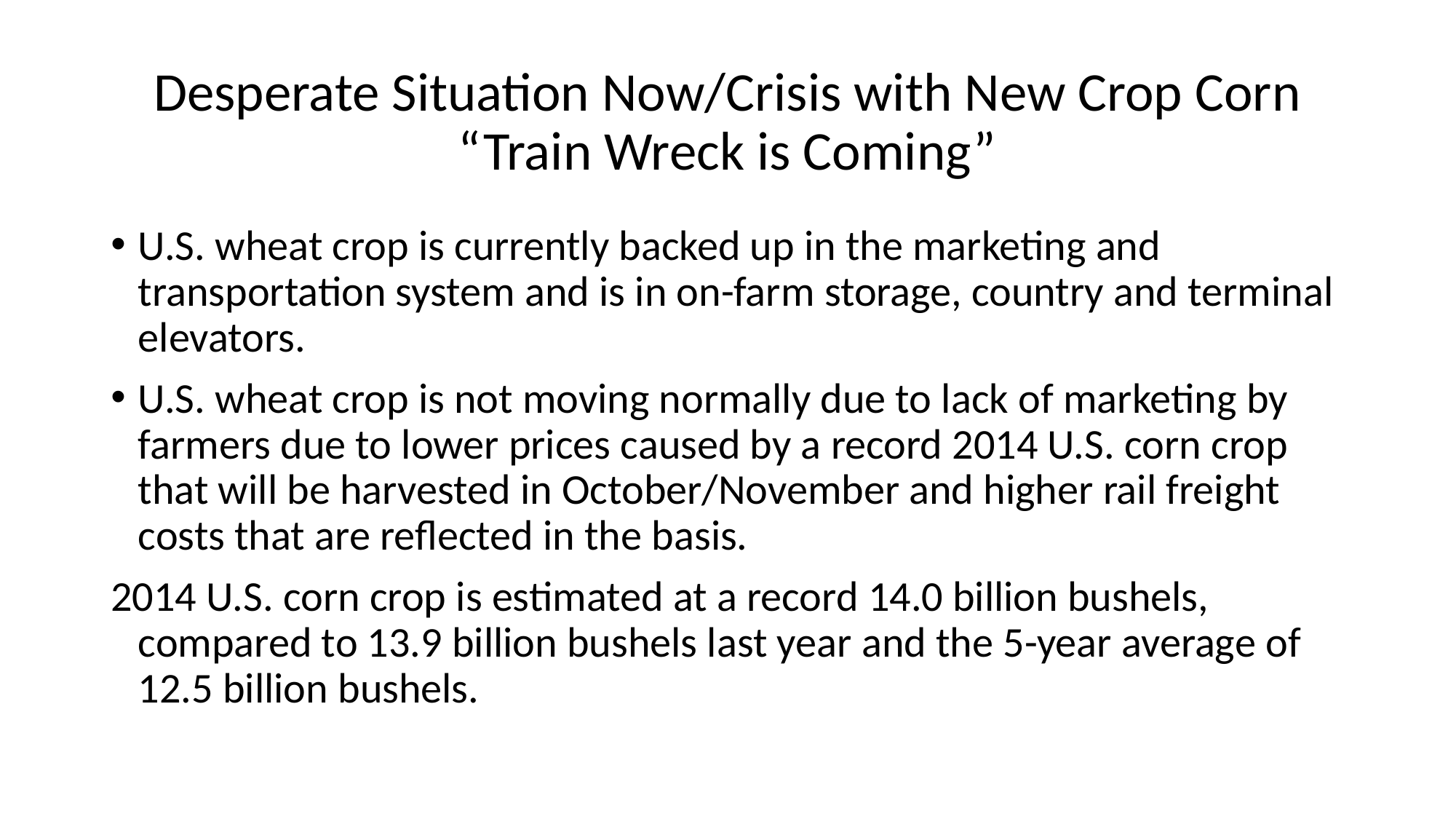

# Desperate Situation Now/Crisis with New Crop Corn “Train Wreck is Coming”
U.S. wheat crop is currently backed up in the marketing and transportation system and is in on-farm storage, country and terminal elevators.
U.S. wheat crop is not moving normally due to lack of marketing by farmers due to lower prices caused by a record 2014 U.S. corn crop that will be harvested in October/November and higher rail freight costs that are reflected in the basis.
2014 U.S. corn crop is estimated at a record 14.0 billion bushels, compared to 13.9 billion bushels last year and the 5-year average of 12.5 billion bushels.